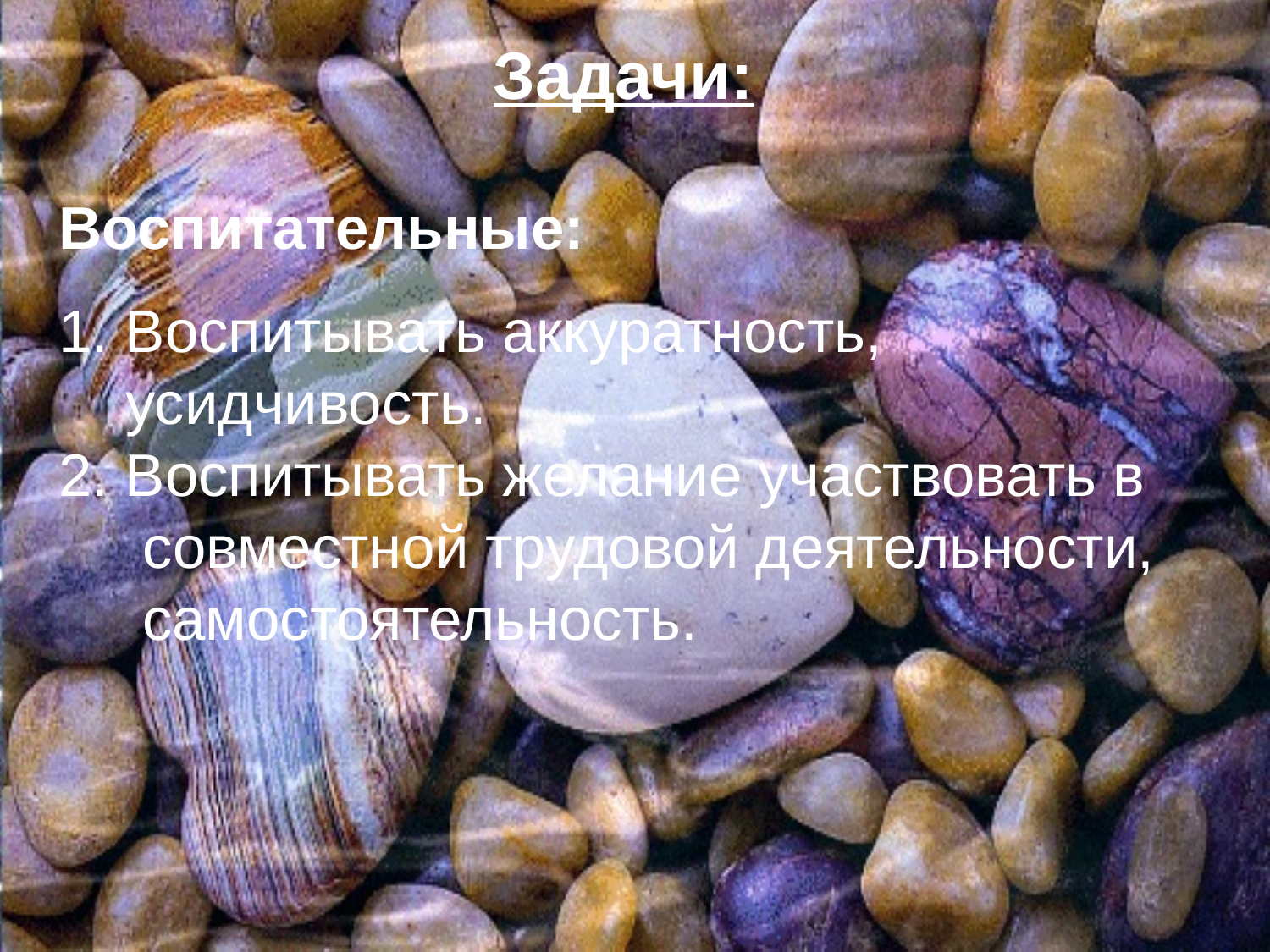

Задачи:

Воспитательные:
1. Воспитывать аккуратность,
    усидчивость.
2. Воспитывать желание участвовать в
     совместной трудовой деятельности,
     самостоятельность.